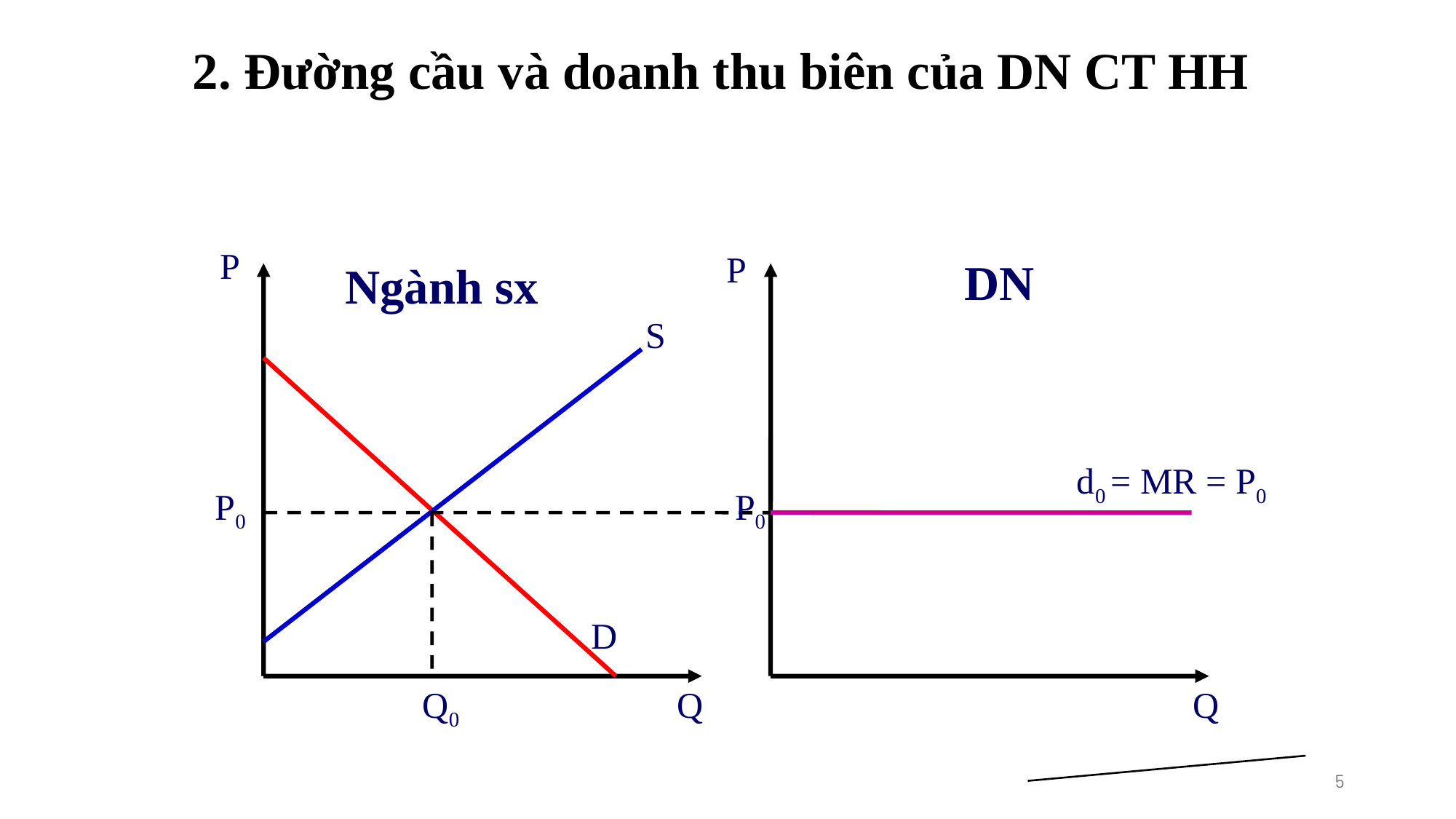

# 2. Đường cầu và doanh thu biên của DN CT HH
P
Ngành sx
P
DN

S

d0
= MR = P0
P0
P0

D

Q0
Q

Q
5